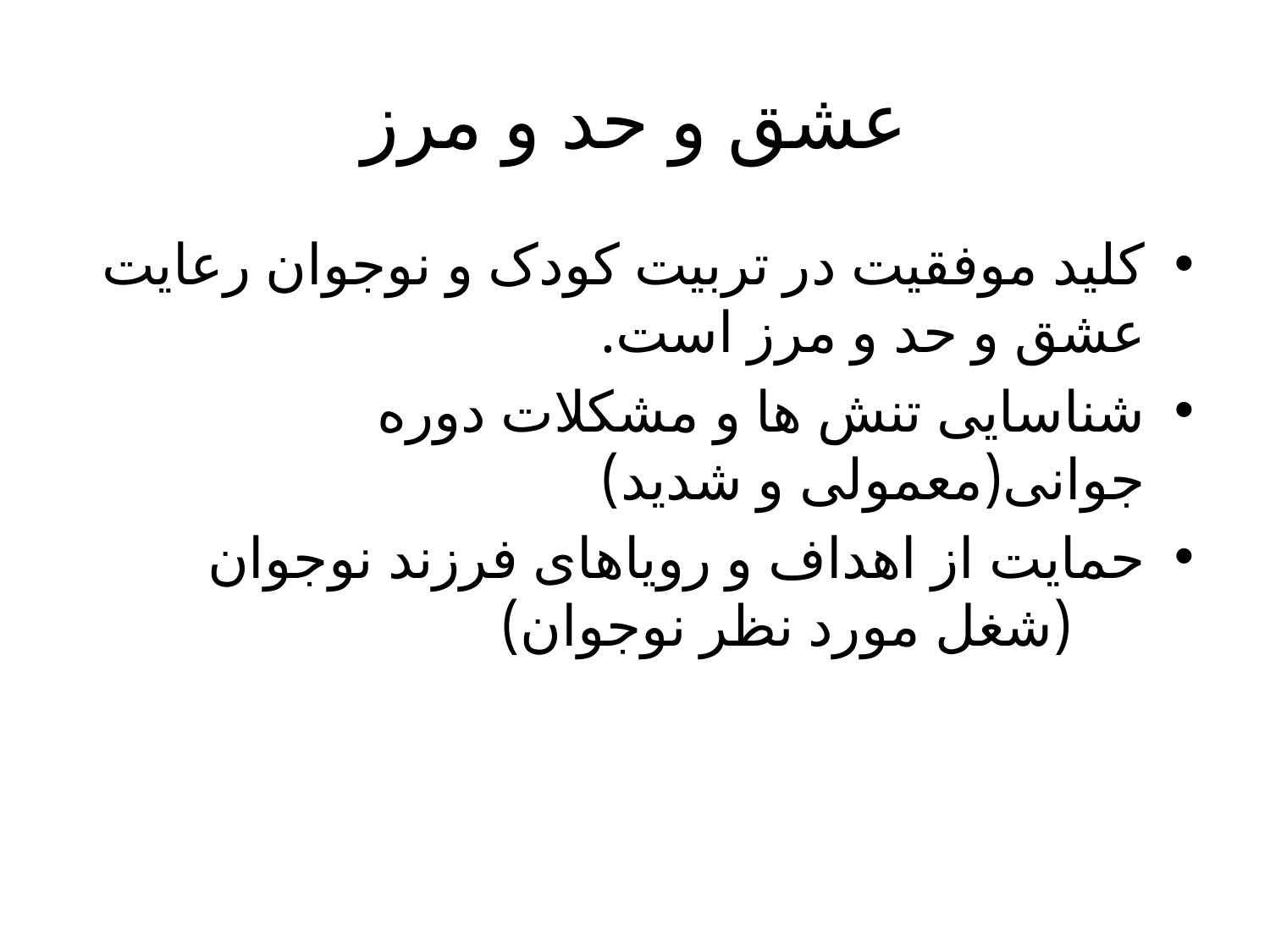

# عشق و حد و مرز
کلید موفقیت در تربیت کودک و نوجوان رعایت عشق و حد و مرز است.
شناسایی تنش ها و مشکلات دوره جوانی(معمولی و شدید)
حمایت از اهداف و رویاهای فرزند نوجوان              (شغل مورد نظر نوجوان)